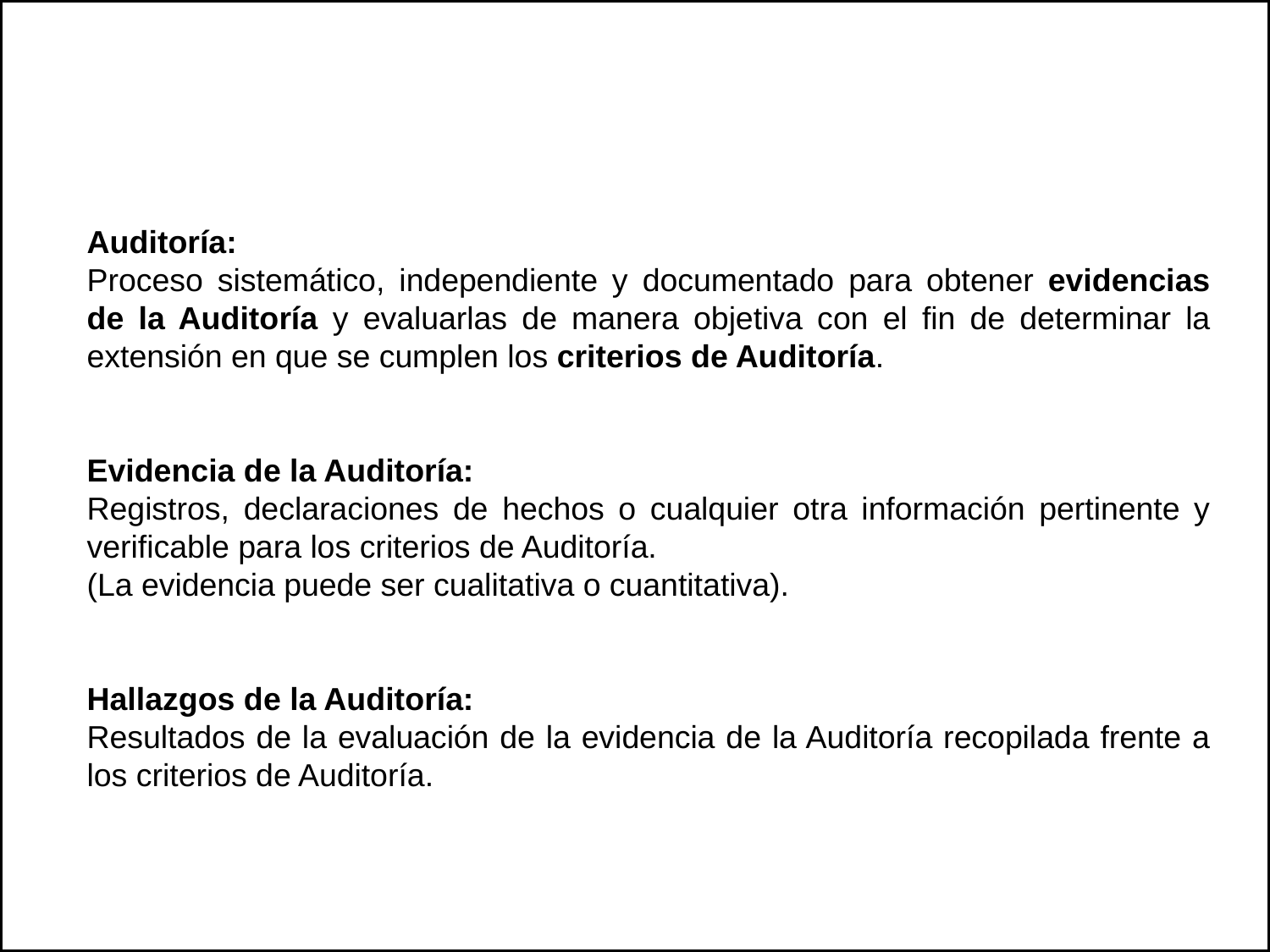

TÉRMINOS Y DEFINICIONES.
Auditoría:
Proceso sistemático, independiente y documentado para obtener evidencias de la Auditoría y evaluarlas de manera objetiva con el fin de determinar la extensión en que se cumplen los criterios de Auditoría.

Evidencia de la Auditoría:
Registros, declaraciones de hechos o cualquier otra información pertinente y verificable para los criterios de Auditoría.
(La evidencia puede ser cualitativa o cuantitativa).

Hallazgos de la Auditoría:
Resultados de la evaluación de la evidencia de la Auditoría recopilada frente a los criterios de Auditoría.